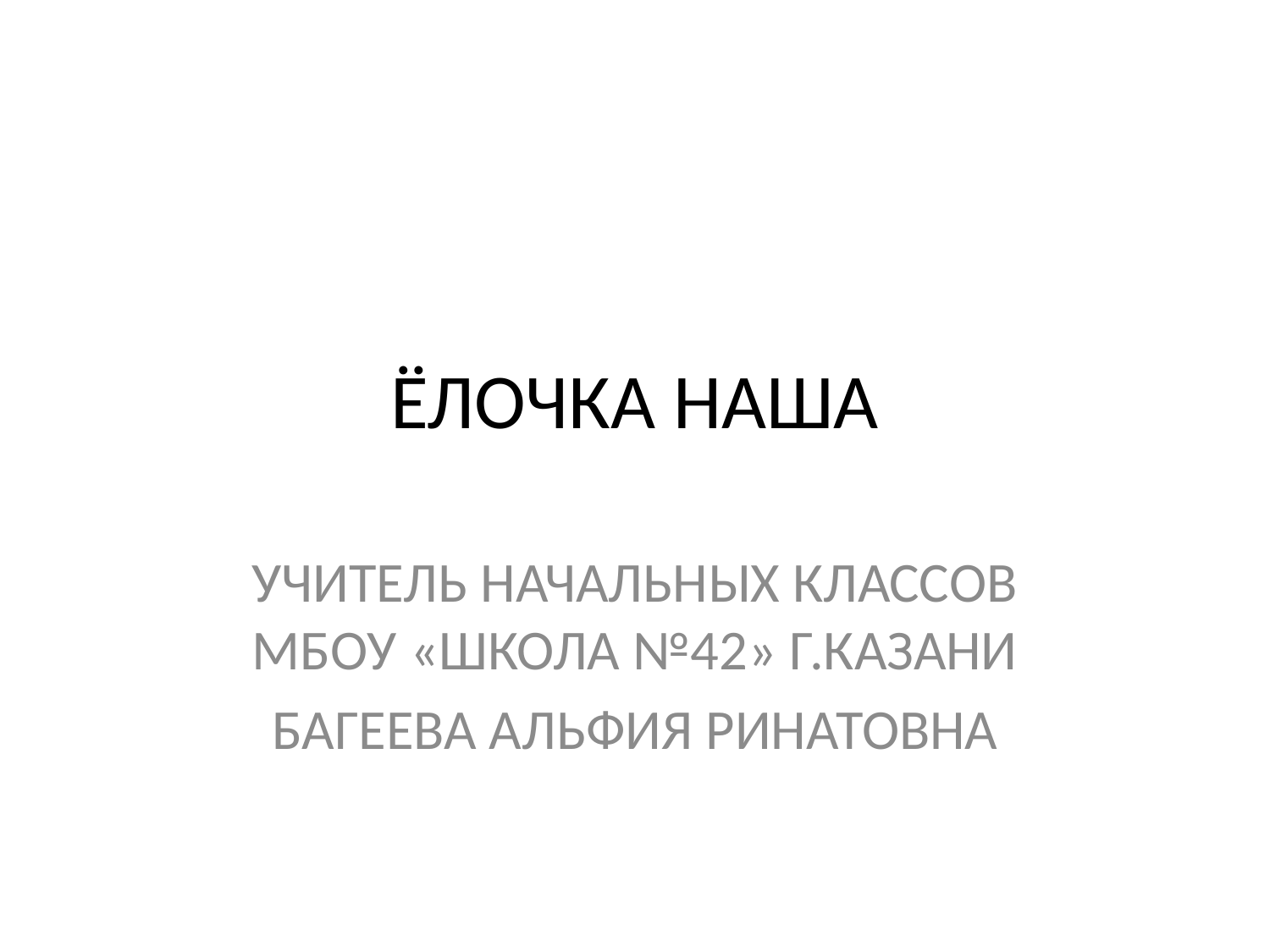

# ЁЛОЧКА НАША
УЧИТЕЛЬ НАЧАЛЬНЫХ КЛАССОВ МБОУ «ШКОЛА №42» Г.КАЗАНИ
БАГЕЕВА АЛЬФИЯ РИНАТОВНА